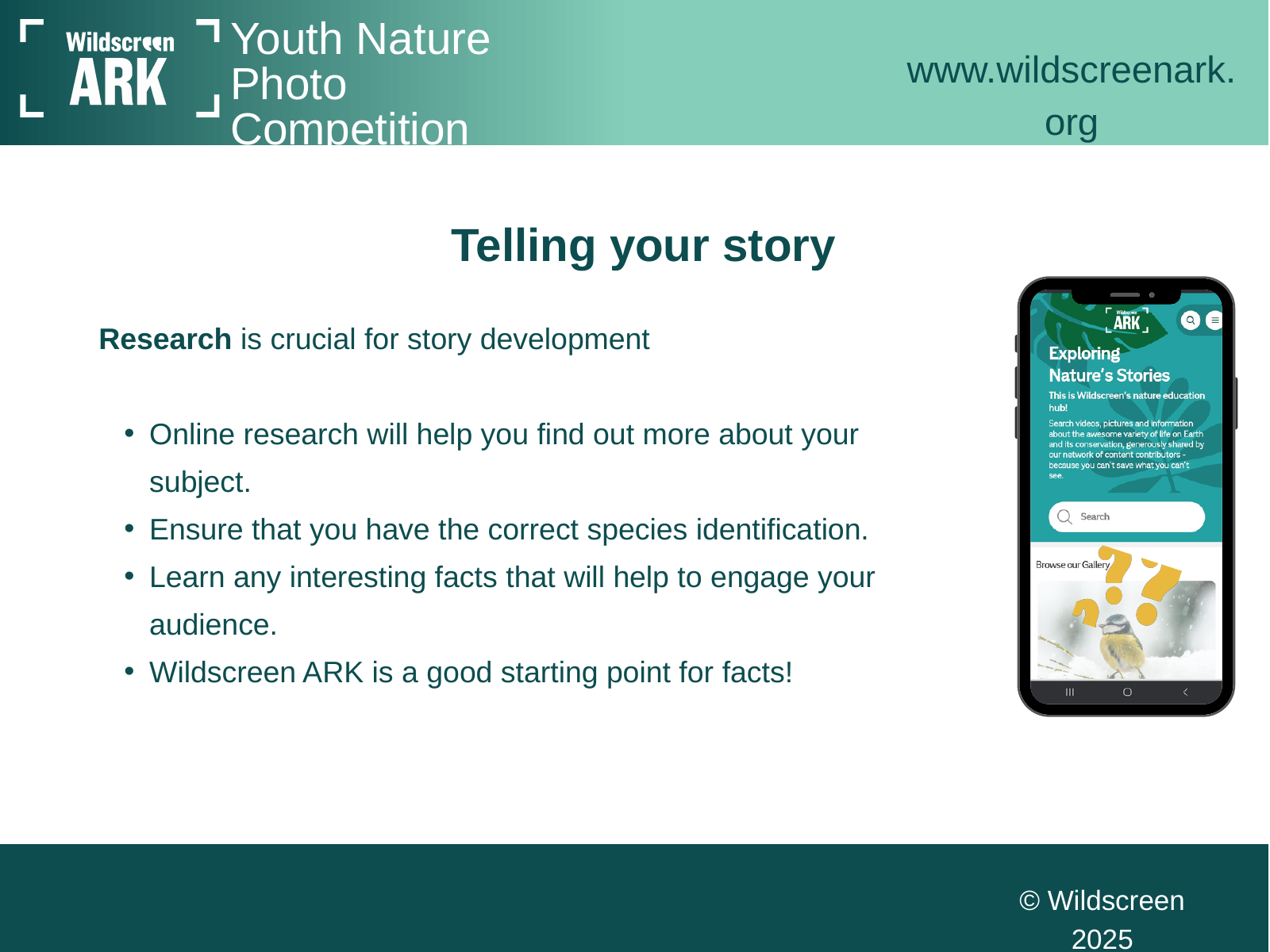

Youth Nature Photo Competition
www.wildscreenark.org
Telling your story

Research is crucial for story development

Online research will help you find out more about your subject.
Ensure that you have the correct species identification.
Learn any interesting facts that will help to engage your audience.
Wildscreen ARK is a good starting point for facts!

© Wildscreen 2025